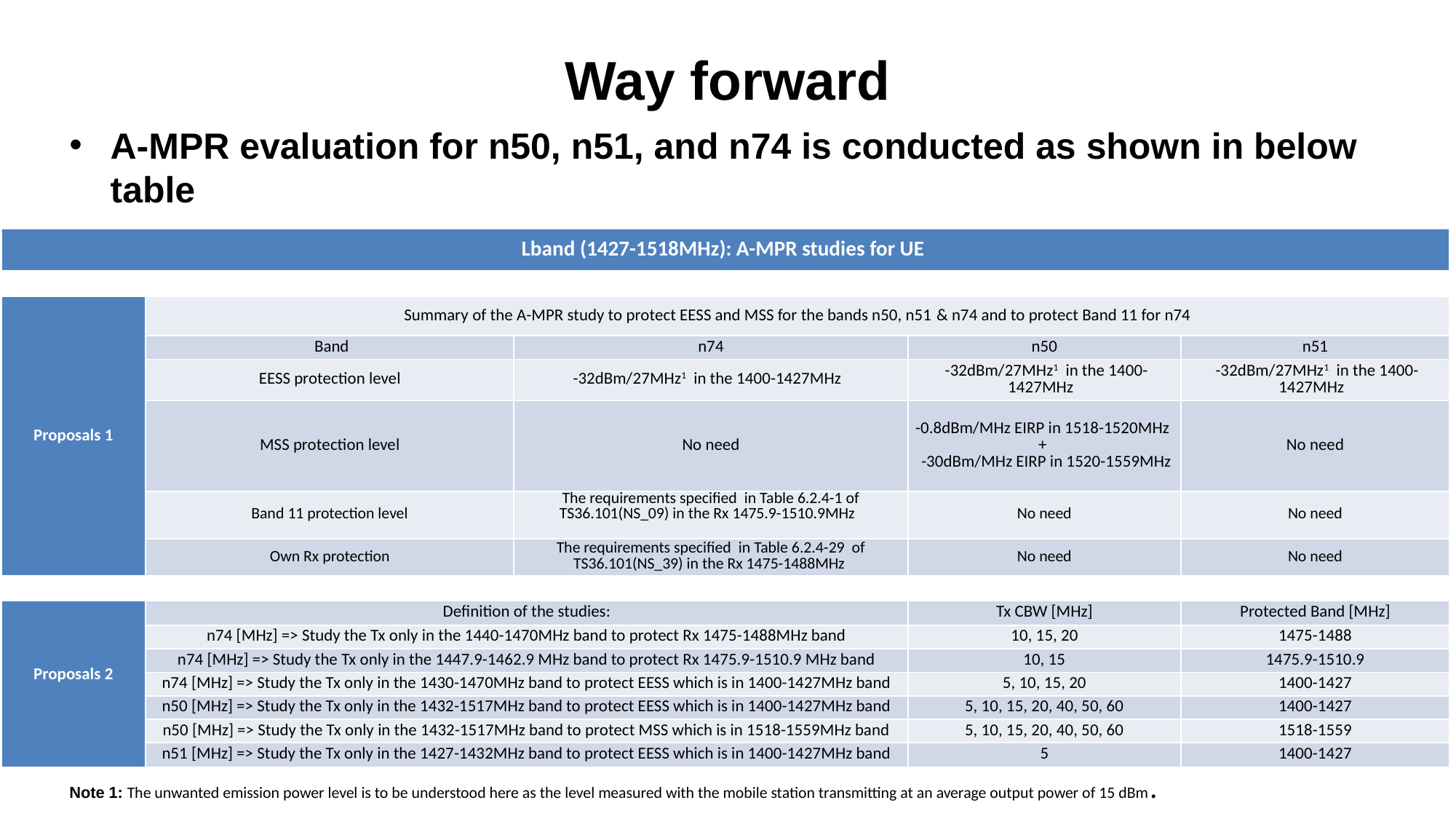

# Way forward
A-MPR evaluation for n50, n51, and n74 is conducted as shown in below table

Note 1: The unwanted emission power level is to be understood here as the level measured with the mobile station transmitting at an average output power of 15 dBm.
| Lband (1427-1518MHz): A-MPR studies for UE |  |  |  |  |
| --- | --- | --- | --- | --- |
|  |  |  |  |  |
| Proposals 1 | Summary of the A-MPR study to protect EESS and MSS for the bands n50, n51 & n74 and to protect Band 11 for n74 |  |  |  |
|  | Band | n74 | n50 | n51 |
|  | EESS protection level | -32dBm/27MHz1  in the 1400-1427MHz | -32dBm/27MHz1  in the 1400-1427MHz | -32dBm/27MHz1  in the 1400-1427MHz |
|  | MSS protection level | No need | -0.8dBm/MHz EIRP in 1518-1520MHz +  -30dBm/MHz EIRP in 1520-1559MHz | No need |
|  | Band 11 protection level | The requirements specified in Table 6.2.4-1 of TS36.101(NS\_09) in the Rx 1475.9-1510.9MHz | No need | No need |
|  | Own Rx protection | The requirements specified in Table 6.2.4-29 of TS36.101(NS\_39) in the Rx 1475-1488MHz | No need | No need |
|  |  |  |  |  |
| Proposals 2 | Definition of the studies: |  | Tx CBW [MHz] | Protected Band [MHz] |
|  | n74 [MHz] => Study the Tx only in the 1440-1470MHz band to protect Rx 1475-1488MHz band |  | 10, 15, 20 | 1475-1488 |
|  | n74 [MHz] => Study the Tx only in the 1447.9-1462.9 MHz band to protect Rx 1475.9-1510.9 MHz band |  | 10, 15 | 1475.9-1510.9 |
|  | n74 [MHz] => Study the Tx only in the 1430-1470MHz band to protect EESS which is in 1400-1427MHz band |  | 5, 10, 15, 20 | 1400-1427 |
|  | n50 [MHz] => Study the Tx only in the 1432-1517MHz band to protect EESS which is in 1400-1427MHz band |  | 5, 10, 15, 20, 40, 50, 60 | 1400-1427 |
|  | n50 [MHz] => Study the Tx only in the 1432-1517MHz band to protect MSS which is in 1518-1559MHz band |  | 5, 10, 15, 20, 40, 50, 60 | 1518-1559 |
|  | n51 [MHz] => Study the Tx only in the 1427-1432MHz band to protect EESS which is in 1400-1427MHz band |  | 5 | 1400-1427 |